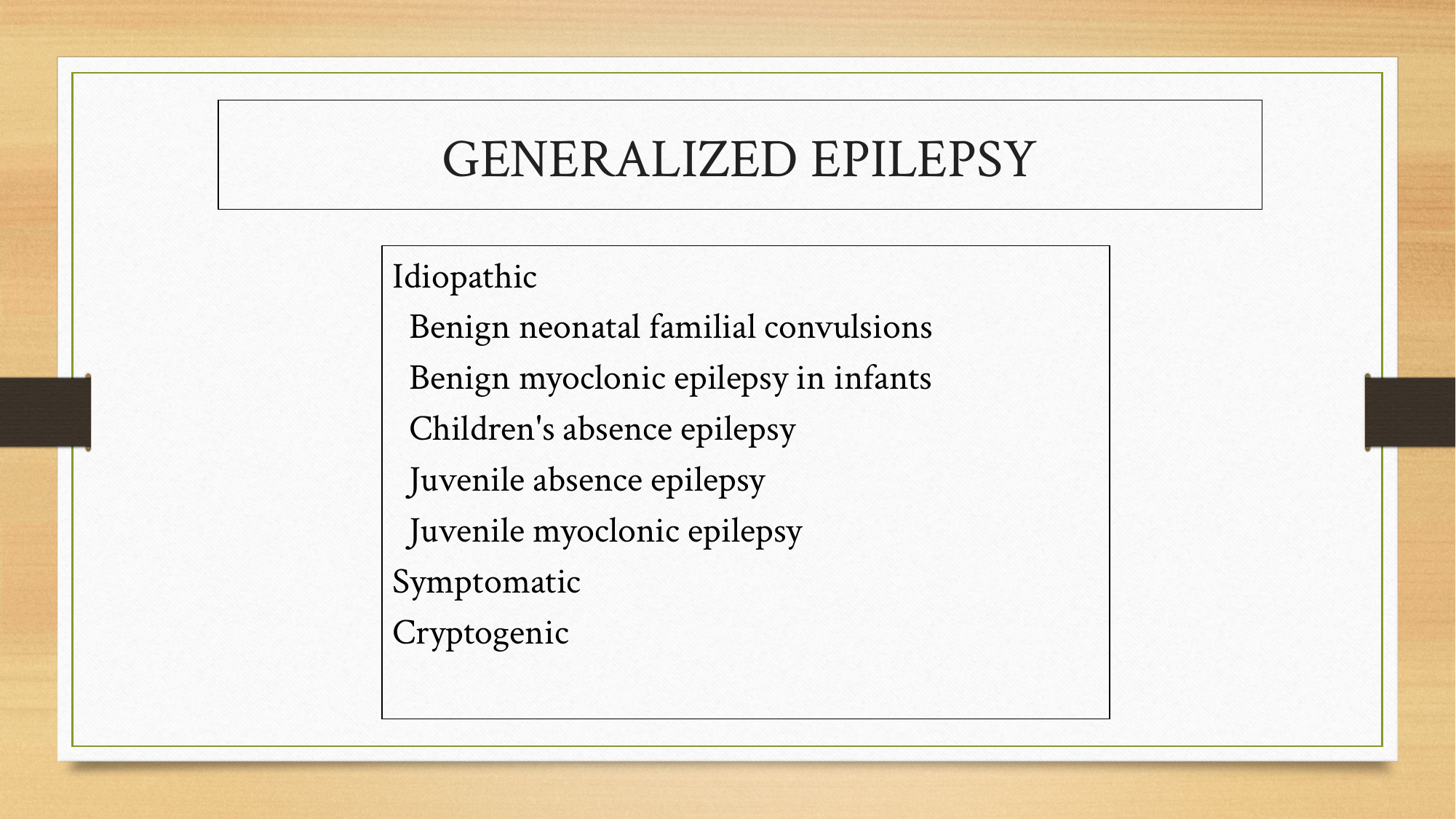

GENERALIZED EPILEPSY
Idiopathic
  Benign neonatal familial convulsions
  Benign myoclonic epilepsy in infants
  Children's absence epilepsy
  Juvenile absence epilepsy
  Juvenile myoclonic epilepsy
Symptomatic
Cryptogenic